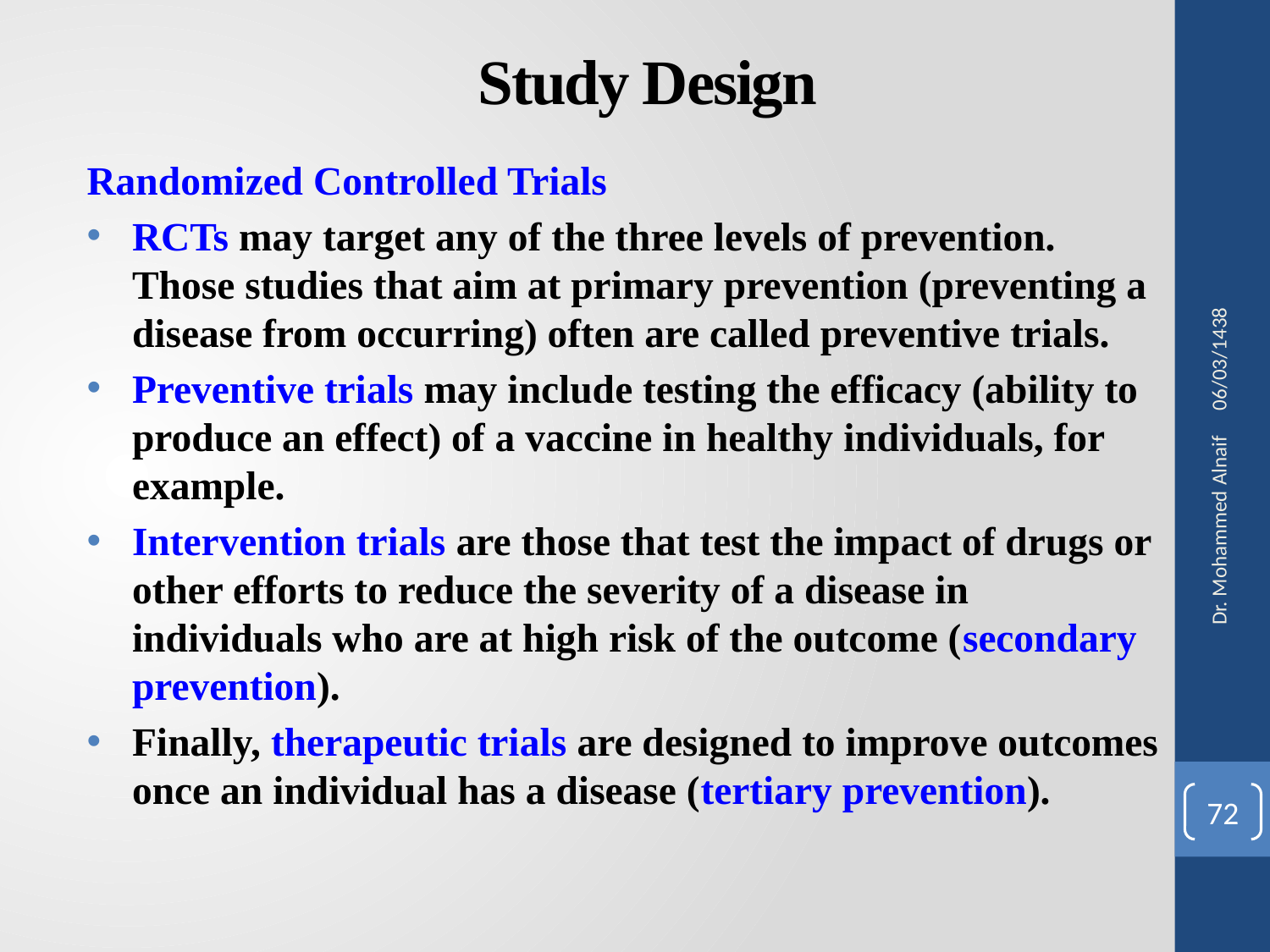

# Study Design
Randomized Controlled Trials
RCTs may target any of the three levels of prevention. Those studies that aim at primary prevention (preventing a disease from occurring) often are called preventive trials.
Preventive trials may include testing the efficacy (ability to produce an effect) of a vaccine in healthy individuals, for example.
Intervention trials are those that test the impact of drugs or other efforts to reduce the severity of a disease in individuals who are at high risk of the outcome (secondary prevention).
Finally, therapeutic trials are designed to improve outcomes once an individual has a disease (tertiary prevention).
06/03/1438
Dr. Mohammed Alnaif
72